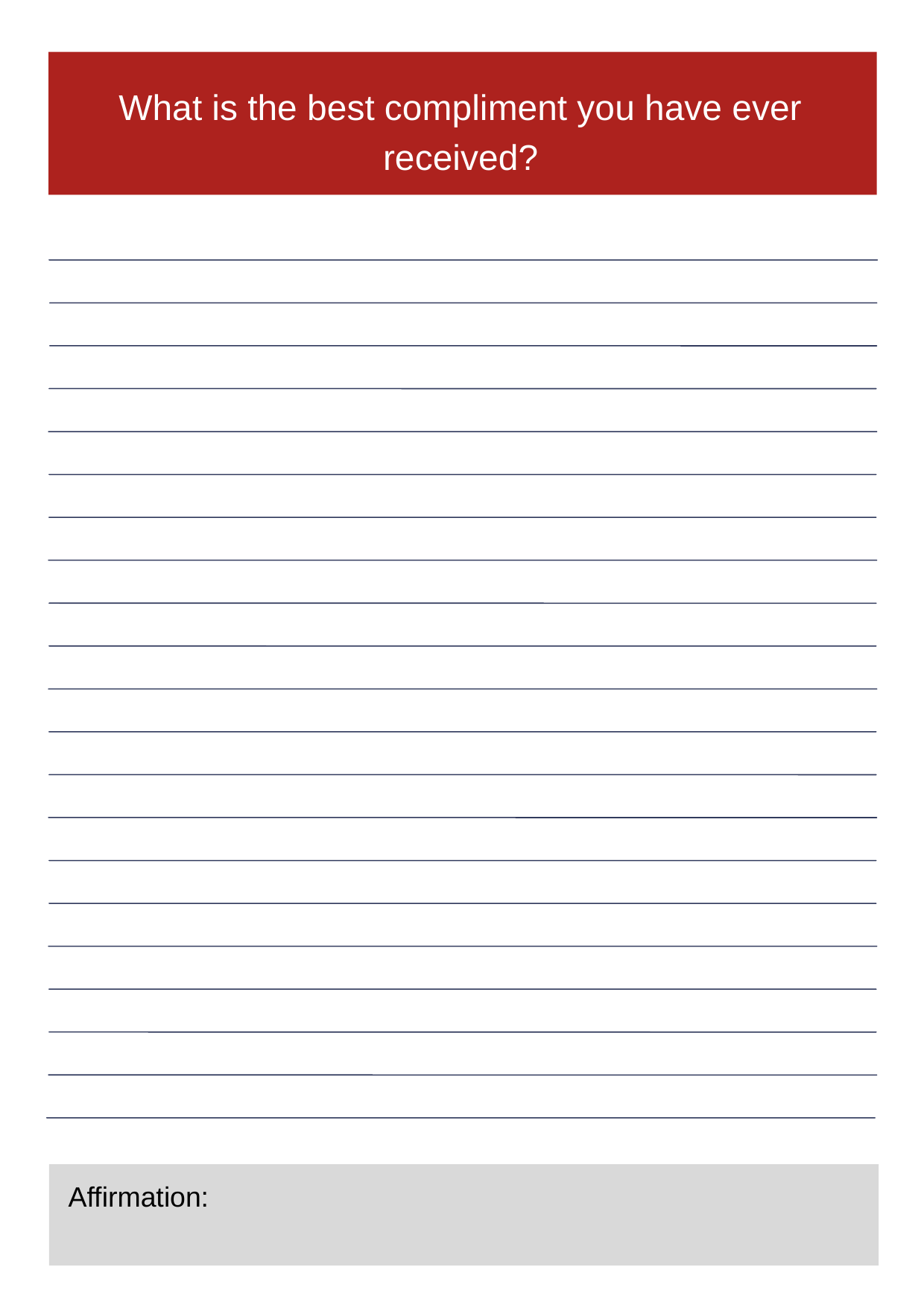

What is the best compliment you have ever received?

Affirmation: